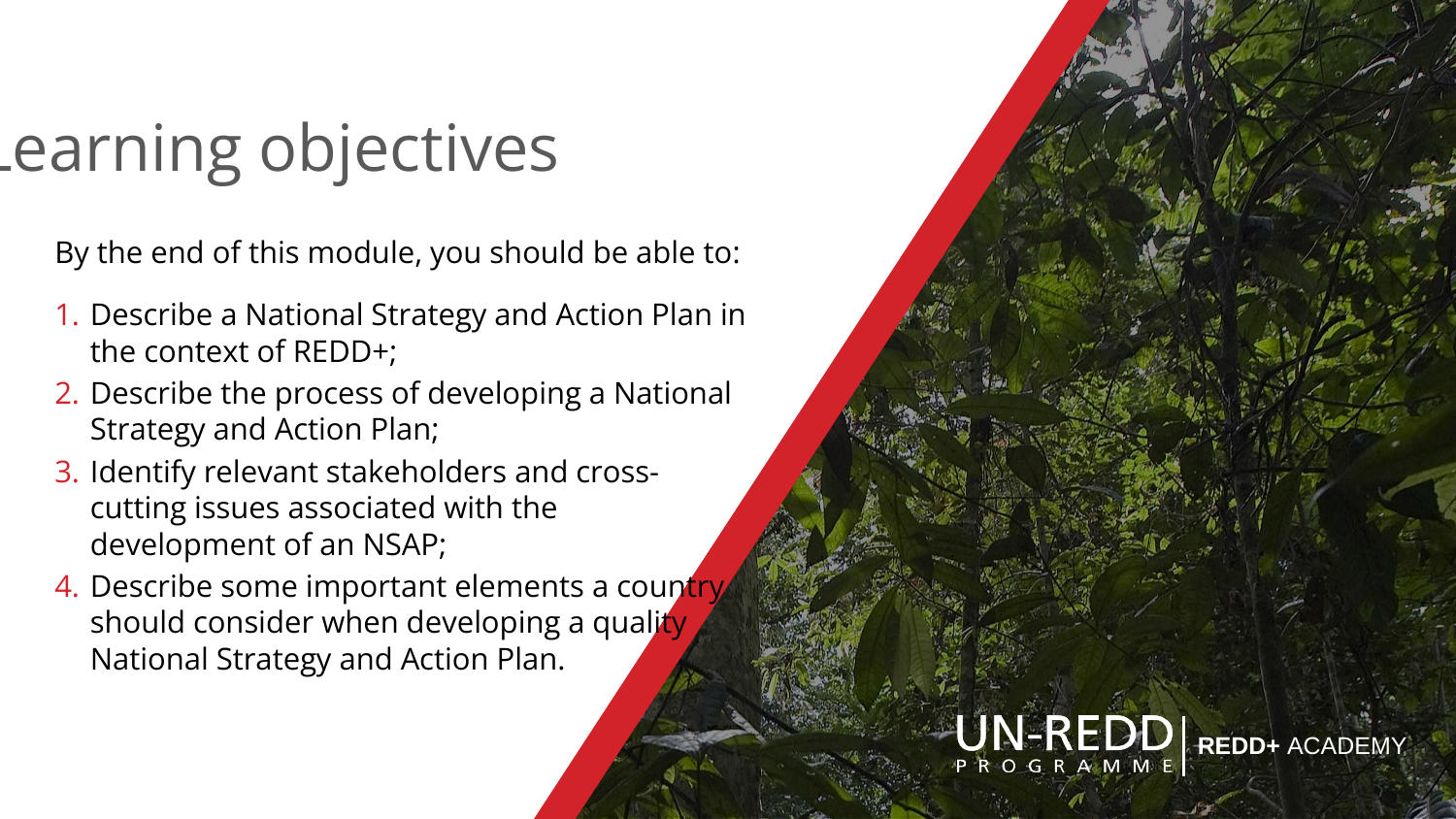

By the end of this module, you should be able to:
Describe a National Strategy and Action Plan in the context of REDD+;
Describe the process of developing a National Strategy and Action Plan;
Identify relevant stakeholders and cross-cutting issues associated with the development of an NSAP;
Describe some important elements a country should consider when developing a quality National Strategy and Action Plan.